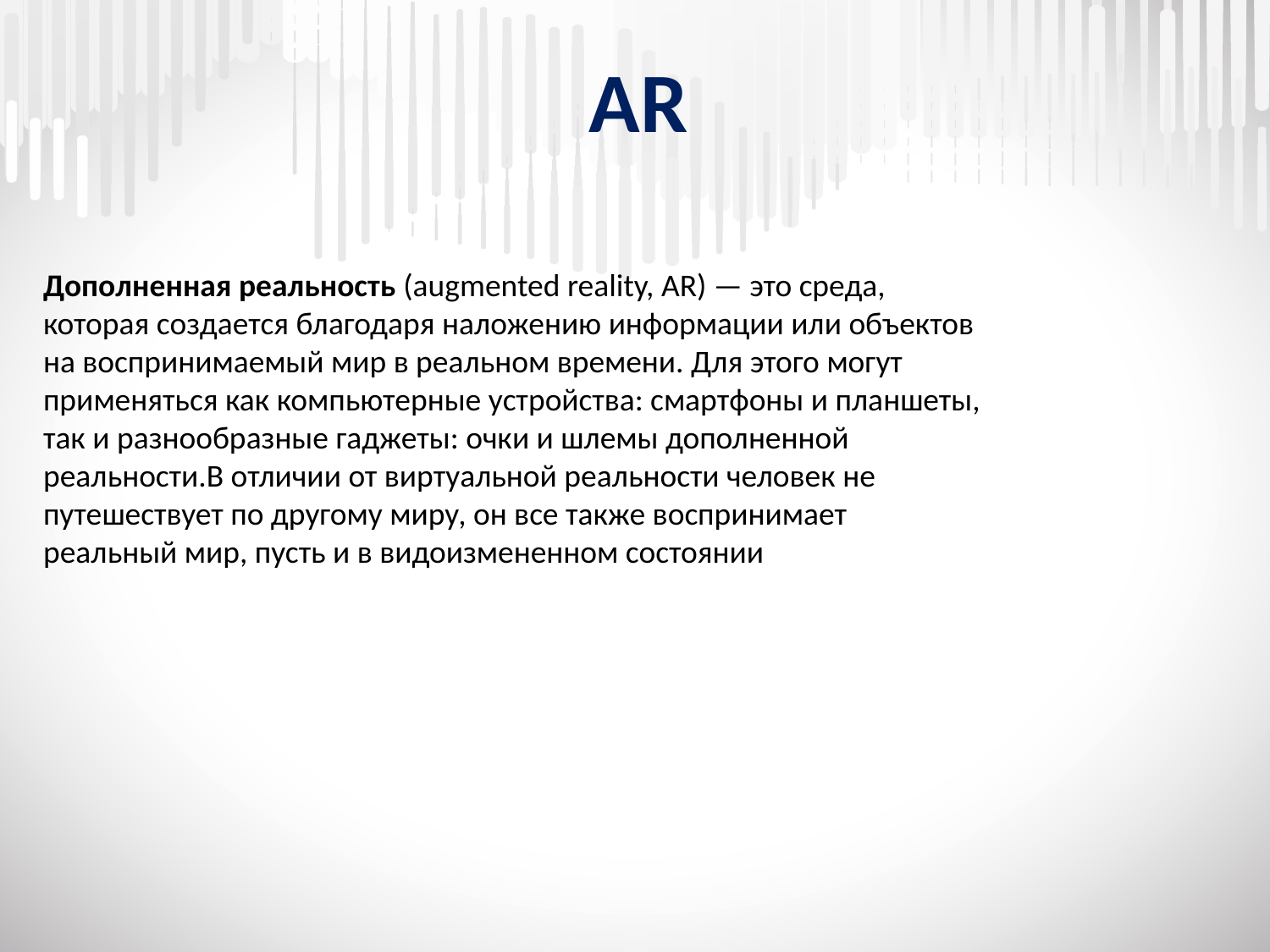

# AR
Дополненная реальность (augmented reality, AR) — это среда, которая создается благодаря наложению информации или объектов на воспринимаемый мир в реальном времени. Для этого могут применяться как компьютерные устройства: смартфоны и планшеты, так и разнообразные гаджеты: очки и шлемы дополненной реальности.В отличии от виртуальной реальности человек не путешествует по другому миру, он все также воспринимает реальный мир, пусть и в видоизмененном состоянии